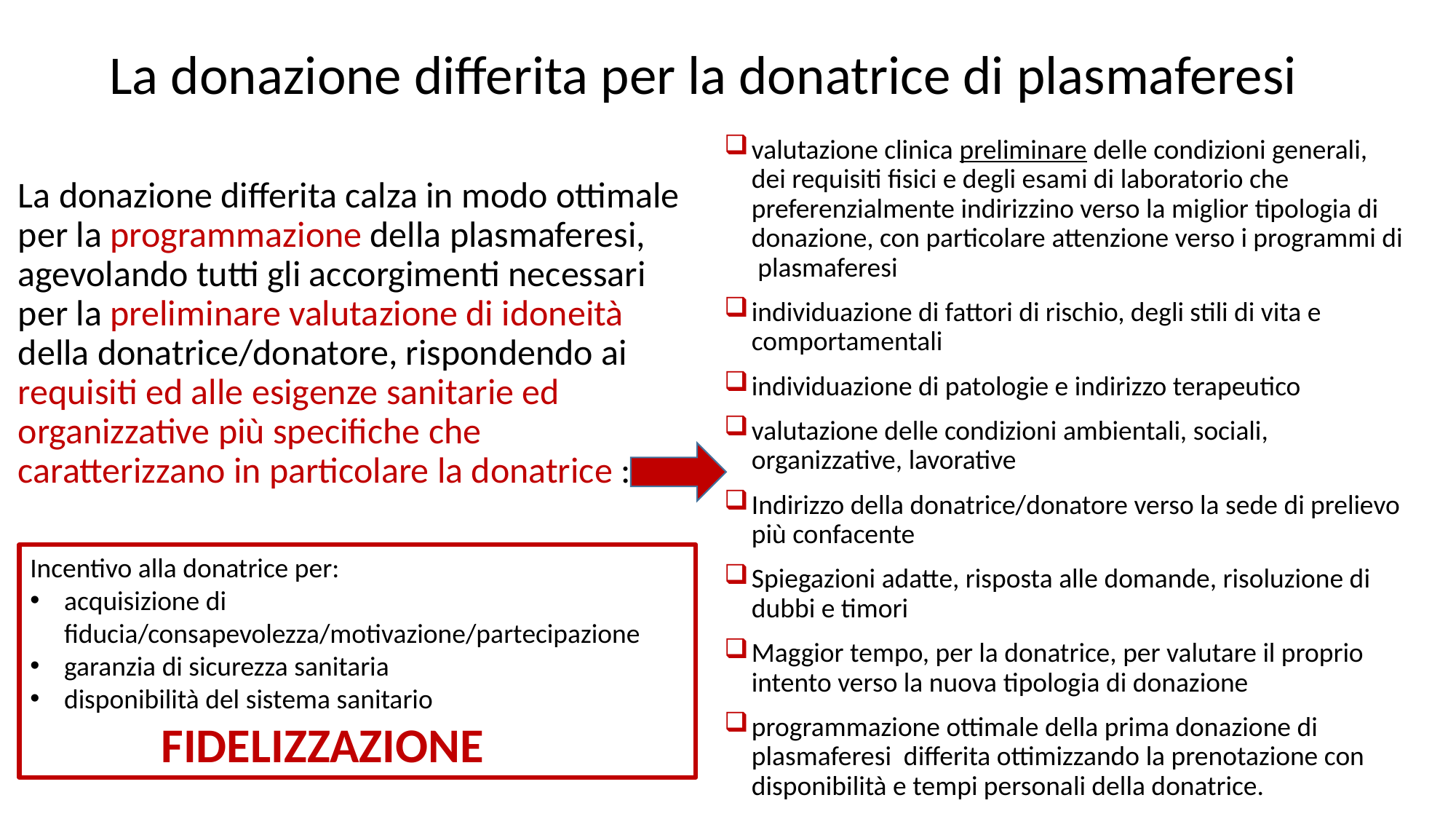

# La donazione differita per la donatrice di plasmaferesi
valutazione clinica preliminare delle condizioni generali, dei requisiti fisici e degli esami di laboratorio che preferenzialmente indirizzino verso la miglior tipologia di donazione, con particolare attenzione verso i programmi di  plasmaferesi
individuazione di fattori di rischio, degli stili di vita e comportamentali
individuazione di patologie e indirizzo terapeutico
valutazione delle condizioni ambientali, sociali, organizzative, lavorative
Indirizzo della donatrice/donatore verso la sede di prelievo più confacente
Spiegazioni adatte, risposta alle domande, risoluzione di dubbi e timori
Maggior tempo, per la donatrice, per valutare il proprio intento verso la nuova tipologia di donazione
programmazione ottimale della prima donazione di plasmaferesi  differita ottimizzando la prenotazione con disponibilità e tempi personali della donatrice.
La donazione differita calza in modo ottimale per la programmazione della plasmaferesi, agevolando tutti gli accorgimenti necessari per la preliminare valutazione di idoneità della donatrice/donatore, rispondendo ai requisiti ed alle esigenze sanitarie ed organizzative più specifiche che caratterizzano in particolare la donatrice :

Incentivo alla donatrice per:
acquisizione di fiducia/consapevolezza/motivazione/partecipazione
garanzia di sicurezza sanitaria
disponibilità del sistema sanitario
            FIDELIZZAZIONE